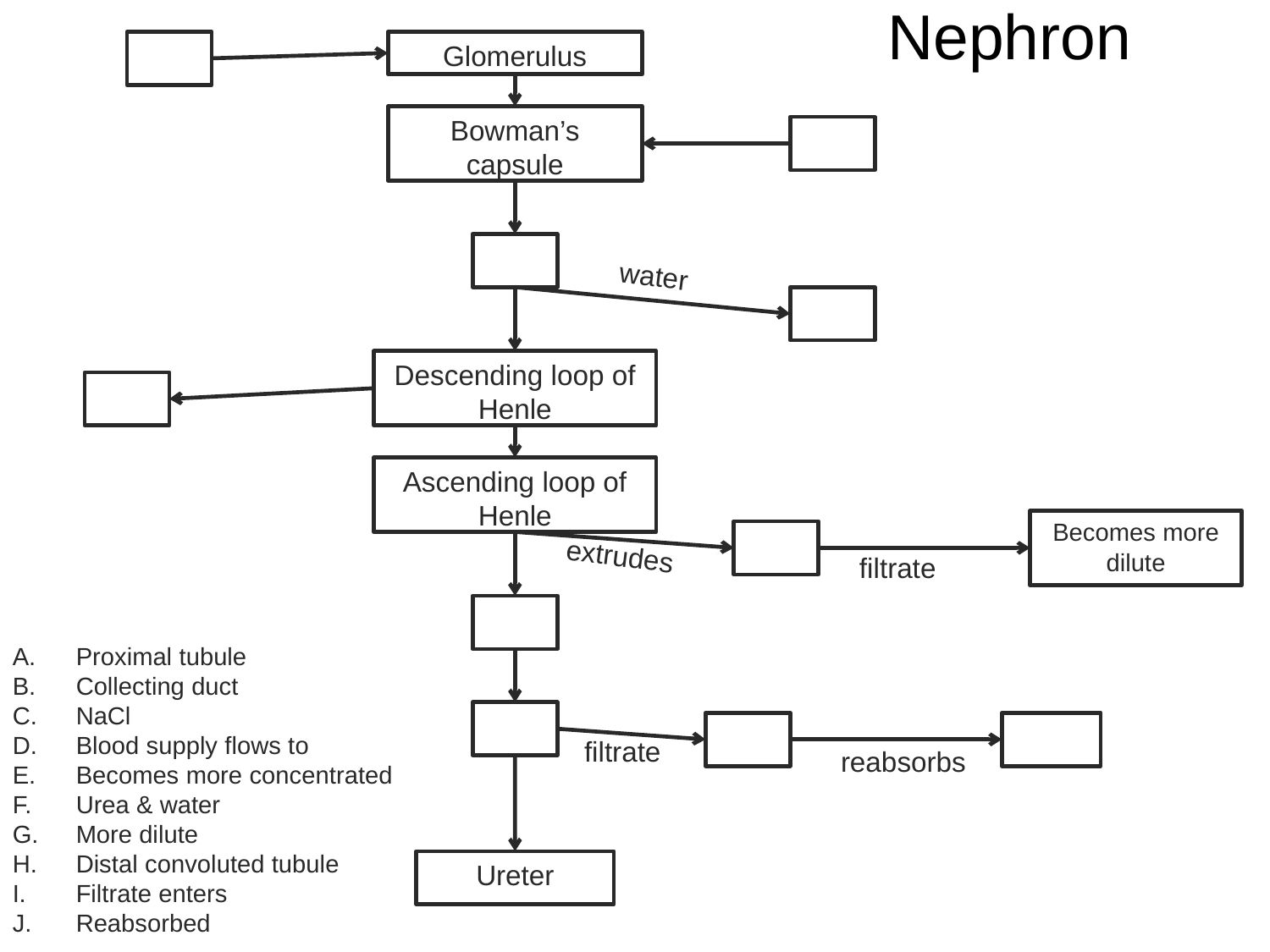

# Nephron

Glomerulus
Bowman’s capsule

water

Descending loop of Henle

Ascending loop of Henle
Becomes more dilute

filtrate

filtrate
Ureter
extrudes
Proximal tubule
Collecting duct
NaCl
Blood supply flows to
Becomes more concentrated
Urea & water
More dilute
Distal convoluted tubule
Filtrate enters
Reabsorbed
reabsorbs